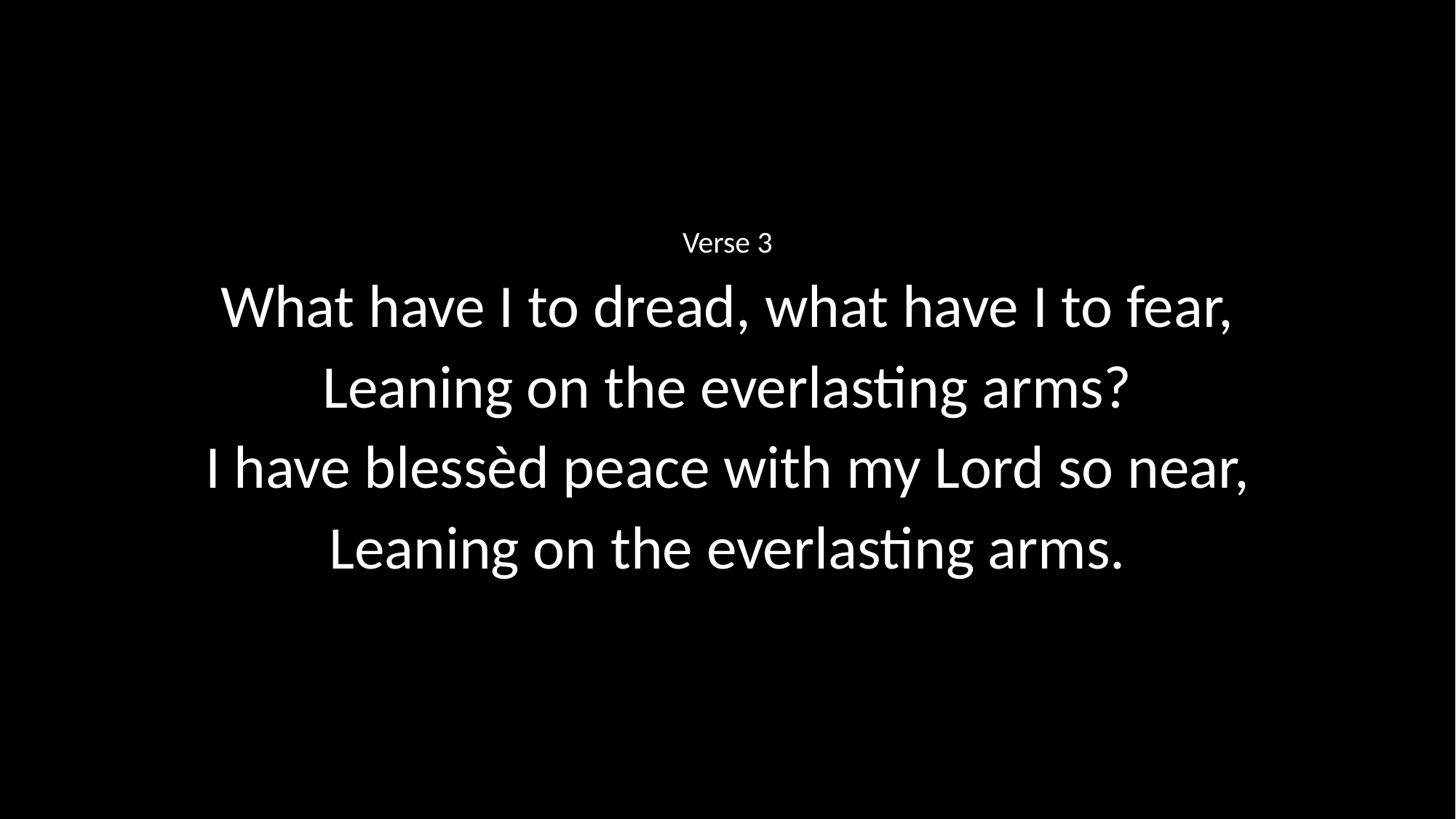

Verse 3
What have I to dread, what have I to fear,
Leaning on the everlasting arms?
I have blessèd peace with my Lord so near,
Leaning on the everlasting arms.